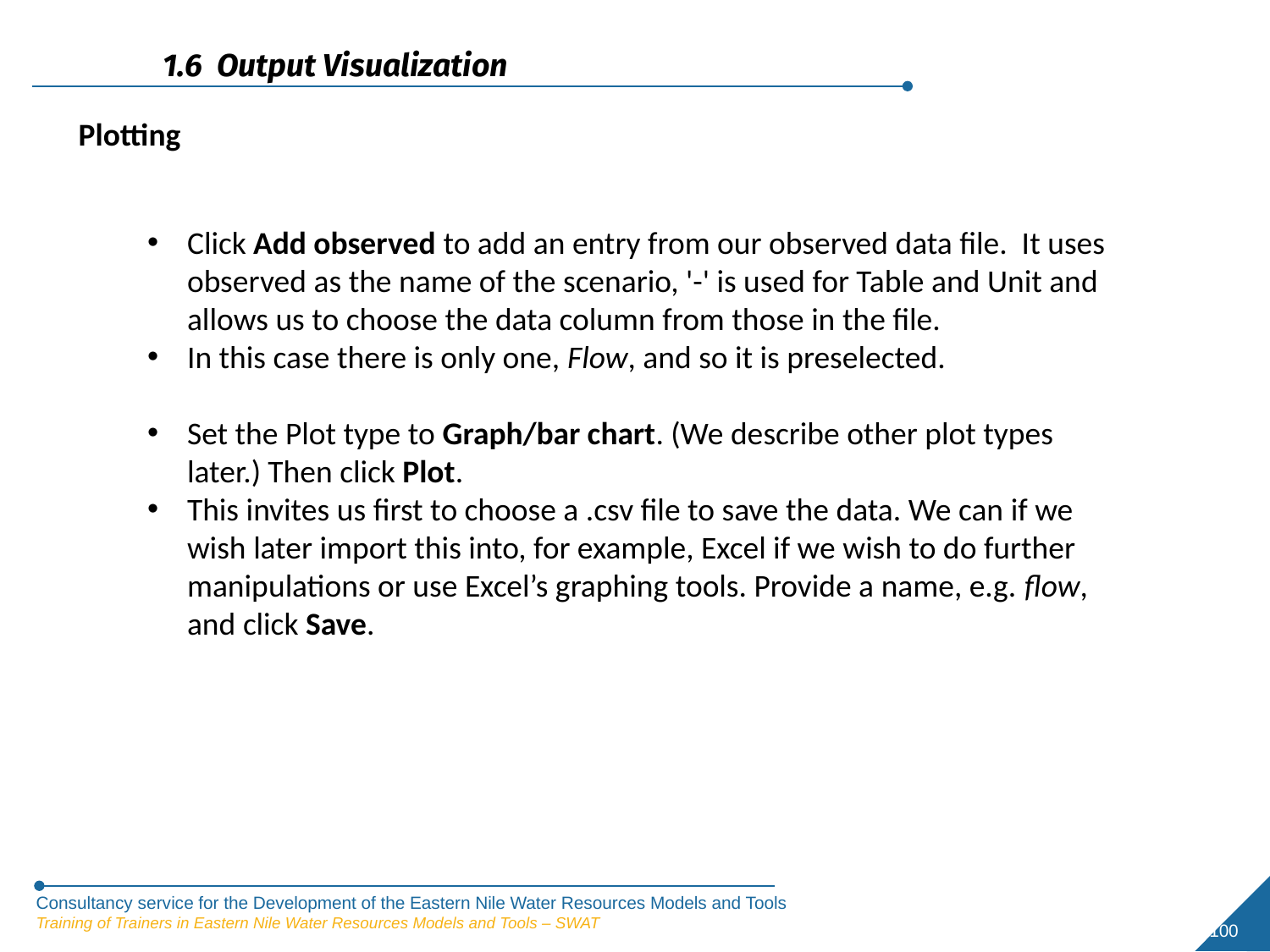

1.6  Output Visualization
Plotting
Click Add observed to add an entry from our observed data file.  It uses observed as the name of the scenario, '-' is used for Table and Unit and allows us to choose the data column from those in the file.
In this case there is only one, Flow, and so it is preselected.

Set the Plot type to Graph/bar chart. (We describe other plot types later.) Then click Plot.
This invites us first to choose a .csv file to save the data. We can if we wish later import this into, for example, Excel if we wish to do further manipulations or use Excel’s graphing tools. Provide a name, e.g. flow, and click Save.